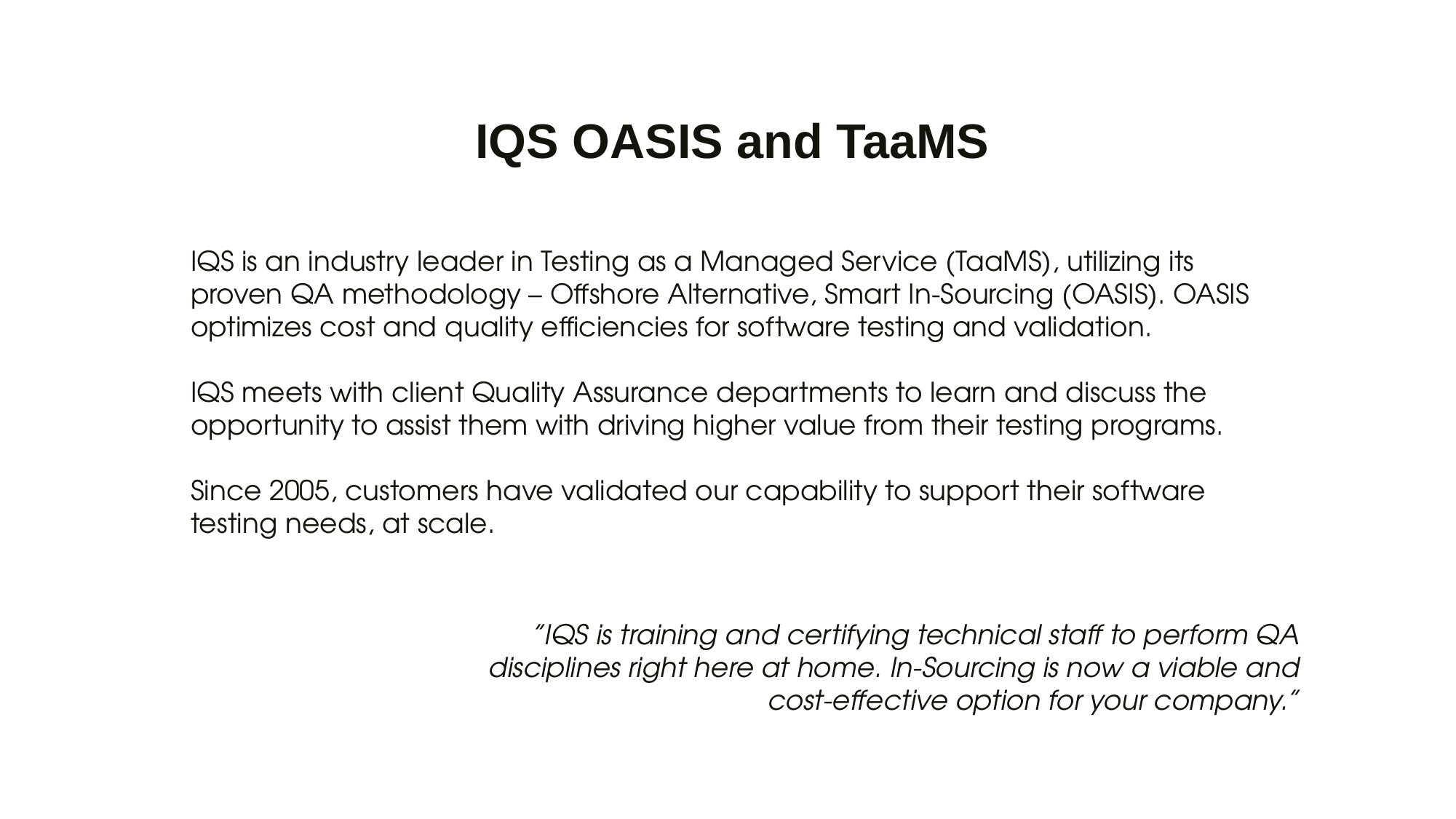

IQS OASIS and TaaMS
IQS is an industry leader in Testing as a Managed Service (TaaMS), utilizing its proven QA methodology – Offshore Alternative, Smart In-Sourcing (OASIS). OASIS optimizes cost and quality efficiencies for software testing and validation.

IQS meets with client Quality Assurance departments to learn and discuss the opportunity to assist them with driving higher value from their testing programs.

Since 2005, customers have validated our capability to support their software testing needs, at scale.
”IQS is training and certifying technical staff to perform QA disciplines right here at home. In-Sourcing is now a viable and cost-effective option for your company.”